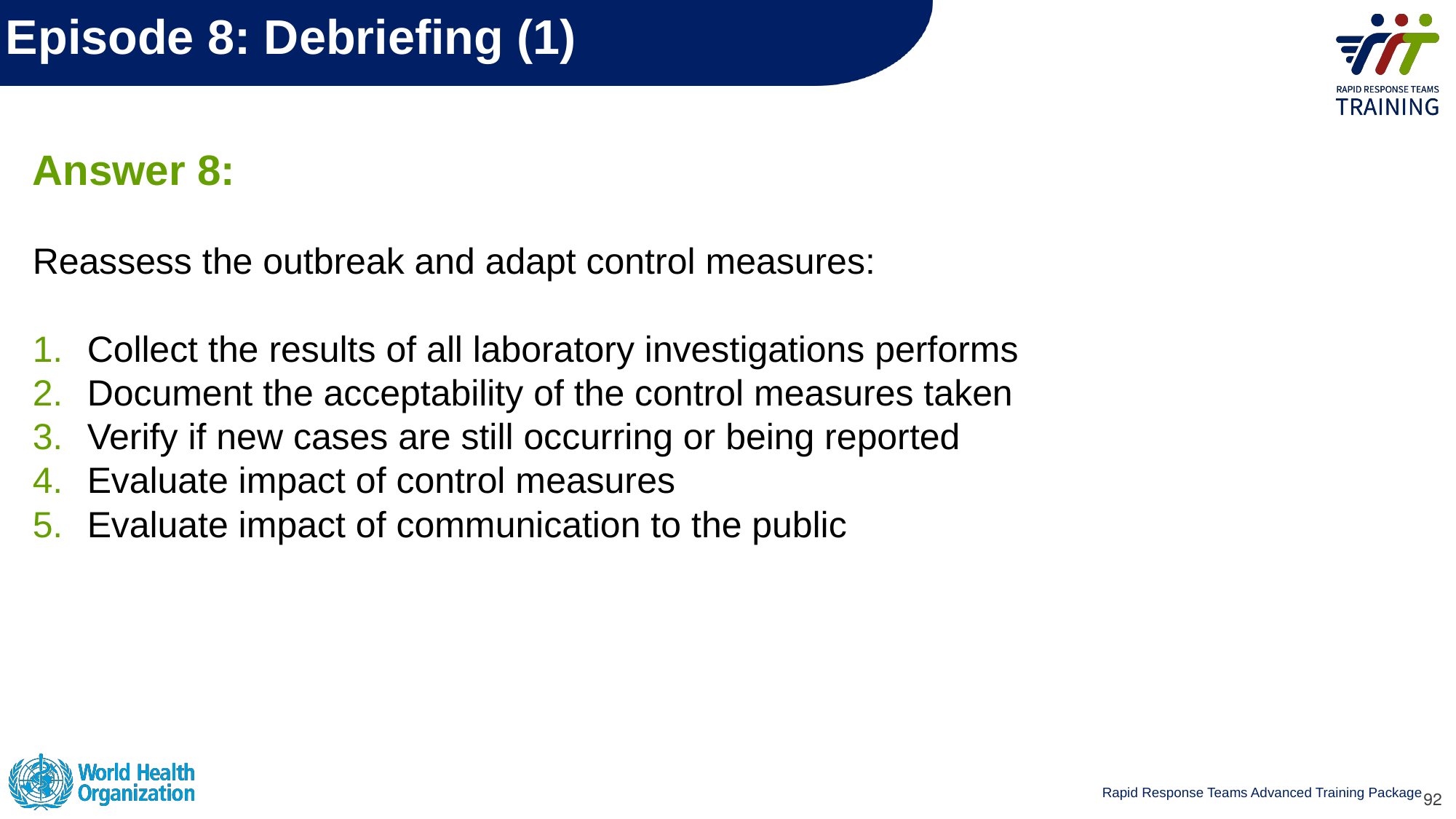

# Episode 8: Debriefing (1)
Answer 8:

Reassess the outbreak and adapt control measures:

Collect the results of all laboratory investigations performs
Document the acceptability of the control measures taken
Verify if new cases are still occurring or being reported
Evaluate impact of control measures
Evaluate impact of communication to the public